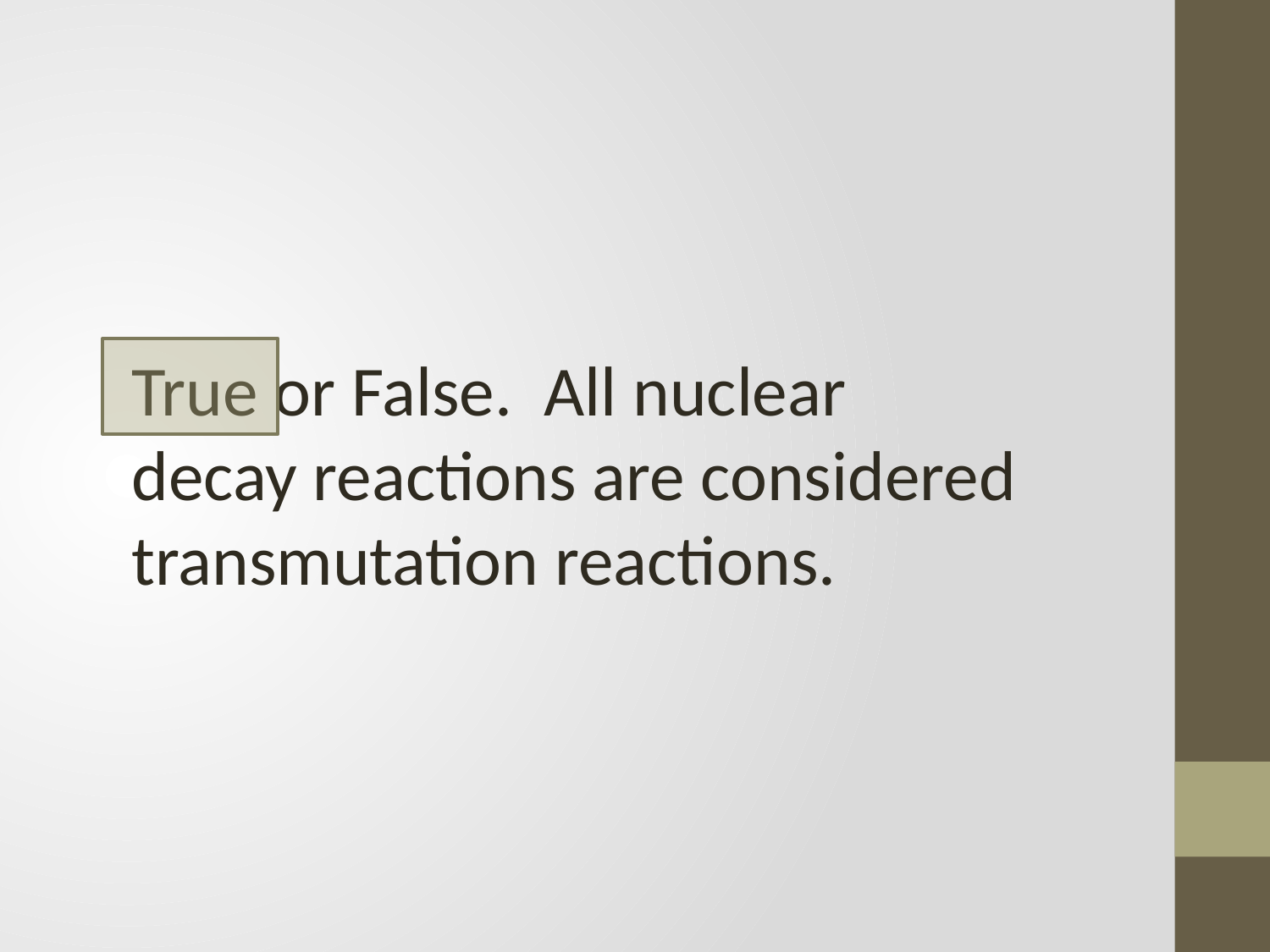

True or False.  All nuclear decay reactions are considered transmutation reactions.